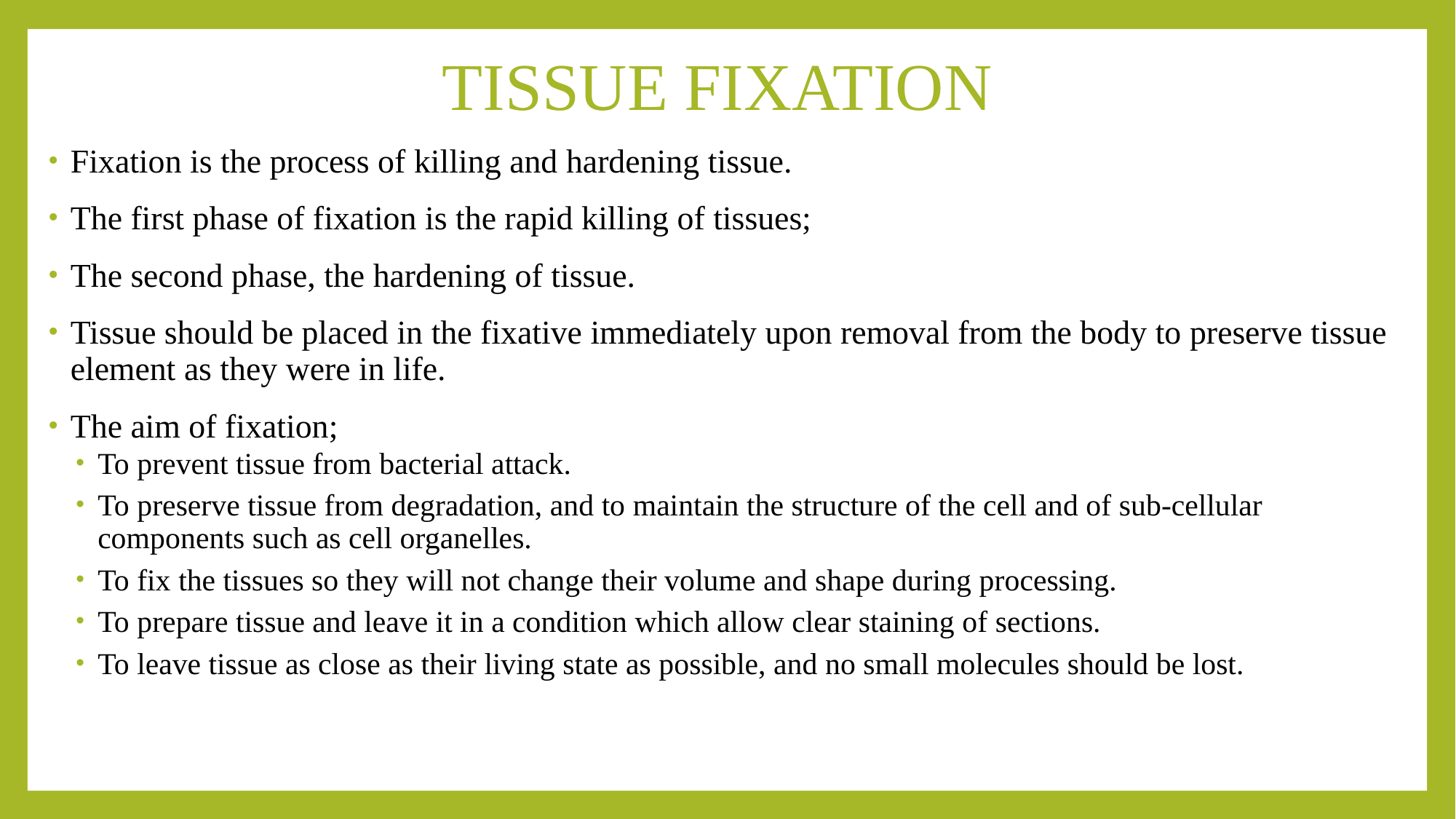

# TISSUE FIXATION
Fixation is the process of killing and hardening tissue.
The first phase of fixation is the rapid killing of tissues;
The second phase, the hardening of tissue.
Tissue should be placed in the fixative immediately upon removal from the body to preserve tissue element as they were in life.
The aim of fixation;
To prevent tissue from bacterial attack.
To preserve tissue from degradation, and to maintain the structure of the cell and of sub-cellular components such as cell organelles.
To fix the tissues so they will not change their volume and shape during processing.
To prepare tissue and leave it in a condition which allow clear staining of sections.
To leave tissue as close as their living state as possible, and no small molecules should be lost.